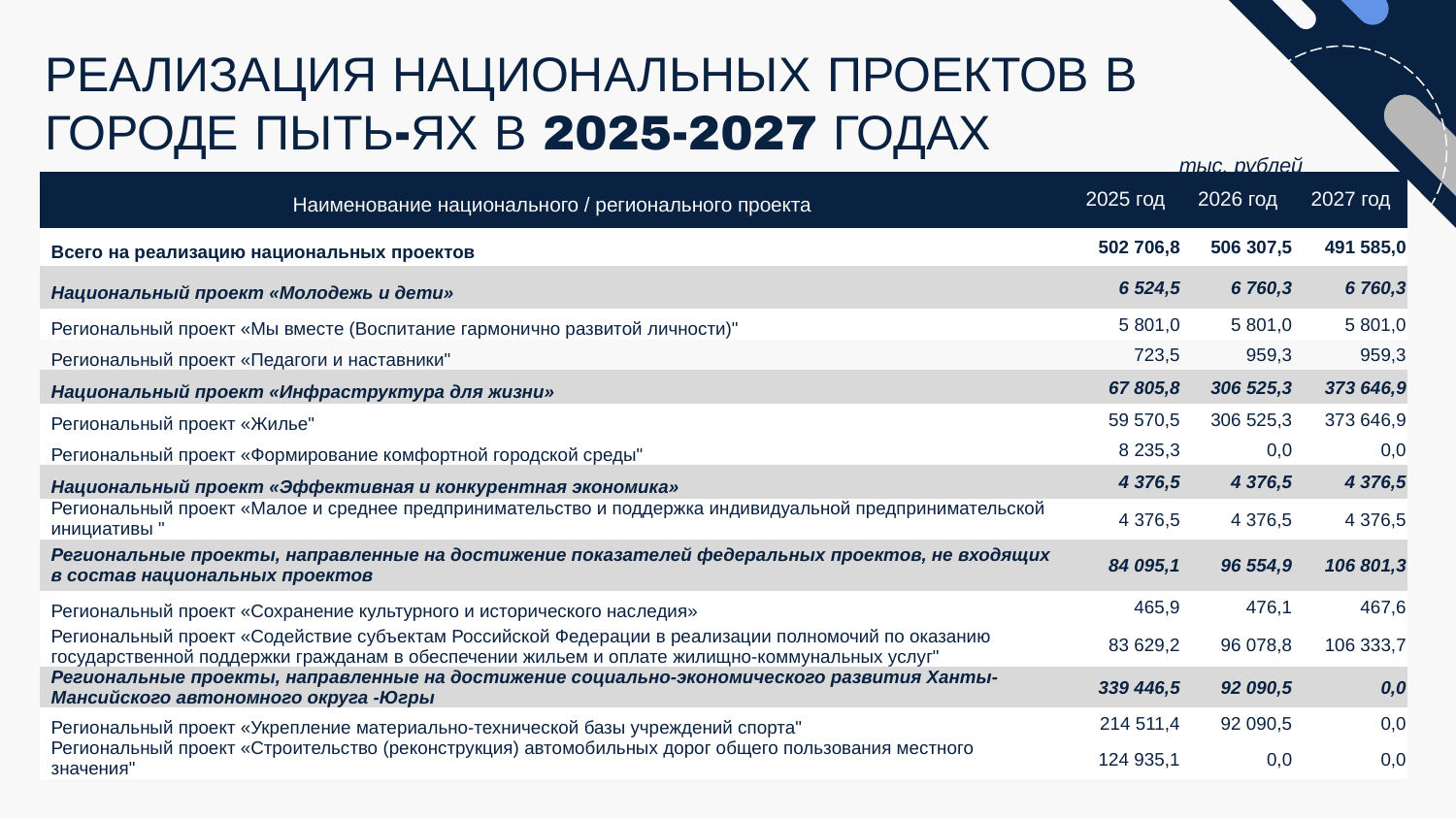

# РЕАЛИЗАЦИЯ НАЦИОНАЛЬНЫХ ПРОЕКТОВ В ГОРОДЕ ПЫТЬ-ЯХ В 2025-2027 ГОДАХ
тыс. рублей
| Наименование национального / регионального проекта | 2025 год | 2026 год | 2027 год |
| --- | --- | --- | --- |
| Всего на реализацию национальных проектов | 502 706,8 | 506 307,5 | 491 585,0 |
| Национальный проект «Молодежь и дети» | 6 524,5 | 6 760,3 | 6 760,3 |
| Региональный проект «Мы вместе (Воспитание гармонично развитой личности)" | 5 801,0 | 5 801,0 | 5 801,0 |
| Региональный проект «Педагоги и наставники" | 723,5 | 959,3 | 959,3 |
| Национальный проект «Инфраструктура для жизни» | 67 805,8 | 306 525,3 | 373 646,9 |
| Региональный проект «Жилье" | 59 570,5 | 306 525,3 | 373 646,9 |
| Региональный проект «Формирование комфортной городской среды" | 8 235,3 | 0,0 | 0,0 |
| Национальный проект «Эффективная и конкурентная экономика» | 4 376,5 | 4 376,5 | 4 376,5 |
| Региональный проект «Малое и среднее предпринимательство и поддержка индивидуальной предпринимательской инициативы " | 4 376,5 | 4 376,5 | 4 376,5 |
| Региональные проекты, направленные на достижение показателей федеральных проектов, не входящих в состав национальных проектов | 84 095,1 | 96 554,9 | 106 801,3 |
| Региональный проект «Сохранение культурного и исторического наследия» | 465,9 | 476,1 | 467,6 |
| Региональный проект «Содействие субъектам Российской Федерации в реализации полномочий по оказанию государственной поддержки гражданам в обеспечении жильем и оплате жилищно-коммунальных услуг" | 83 629,2 | 96 078,8 | 106 333,7 |
| Региональные проекты, направленные на достижение социально-экономического развития Ханты-Мансийского автономного округа -Югры | 339 446,5 | 92 090,5 | 0,0 |
| Региональный проект «Укрепление материально-технической базы учреждений спорта" | 214 511,4 | 92 090,5 | 0,0 |
| Региональный проект «Строительство (реконструкция) автомобильных дорог общего пользования местного значения" | 124 935,1 | 0,0 | 0,0 |